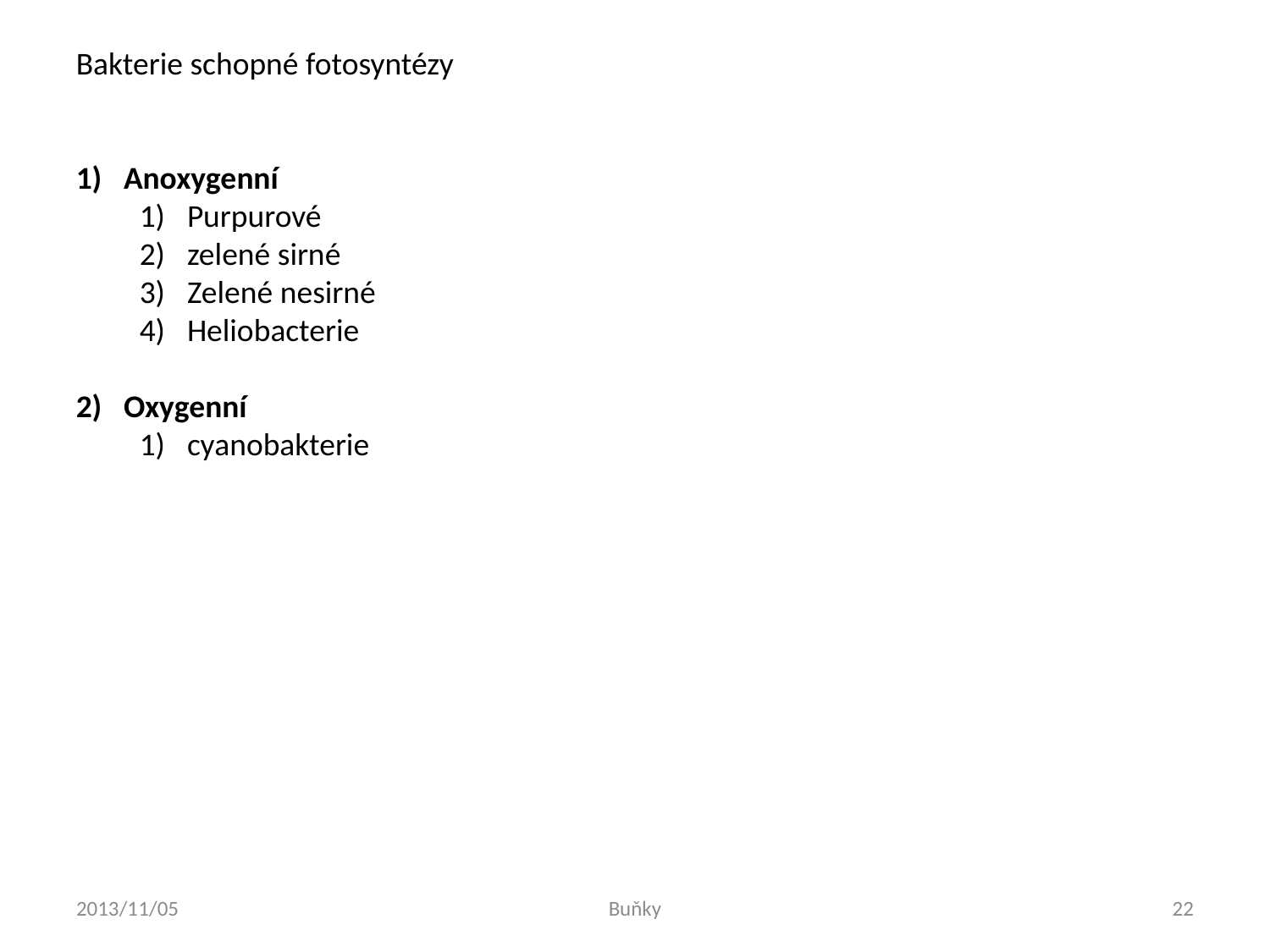

Bakterie schopné fotosyntézy

Anoxygenní
Purpurové
zelené sirné
Zelené nesirné
Heliobacterie

Oxygenní
cyanobakterie

2013/11/05
Buňky
22